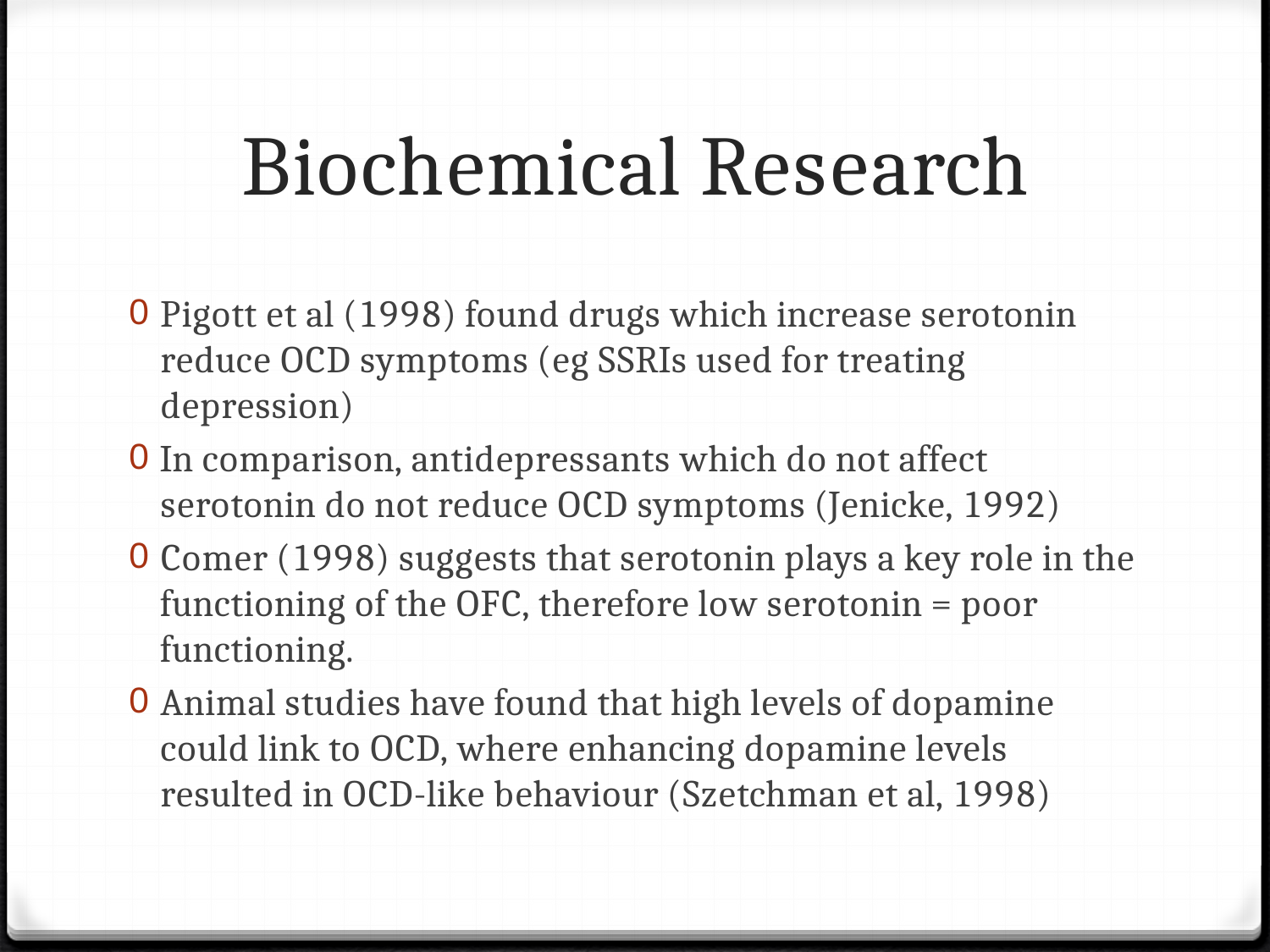

# Biochemical Research
Pigott et al (1998) found drugs which increase serotonin reduce OCD symptoms (eg SSRIs used for treating depression)
In comparison, antidepressants which do not affect serotonin do not reduce OCD symptoms (Jenicke, 1992)
Comer (1998) suggests that serotonin plays a key role in the functioning of the OFC, therefore low serotonin = poor functioning.
Animal studies have found that high levels of dopamine could link to OCD, where enhancing dopamine levels resulted in OCD-like behaviour (Szetchman et al, 1998)